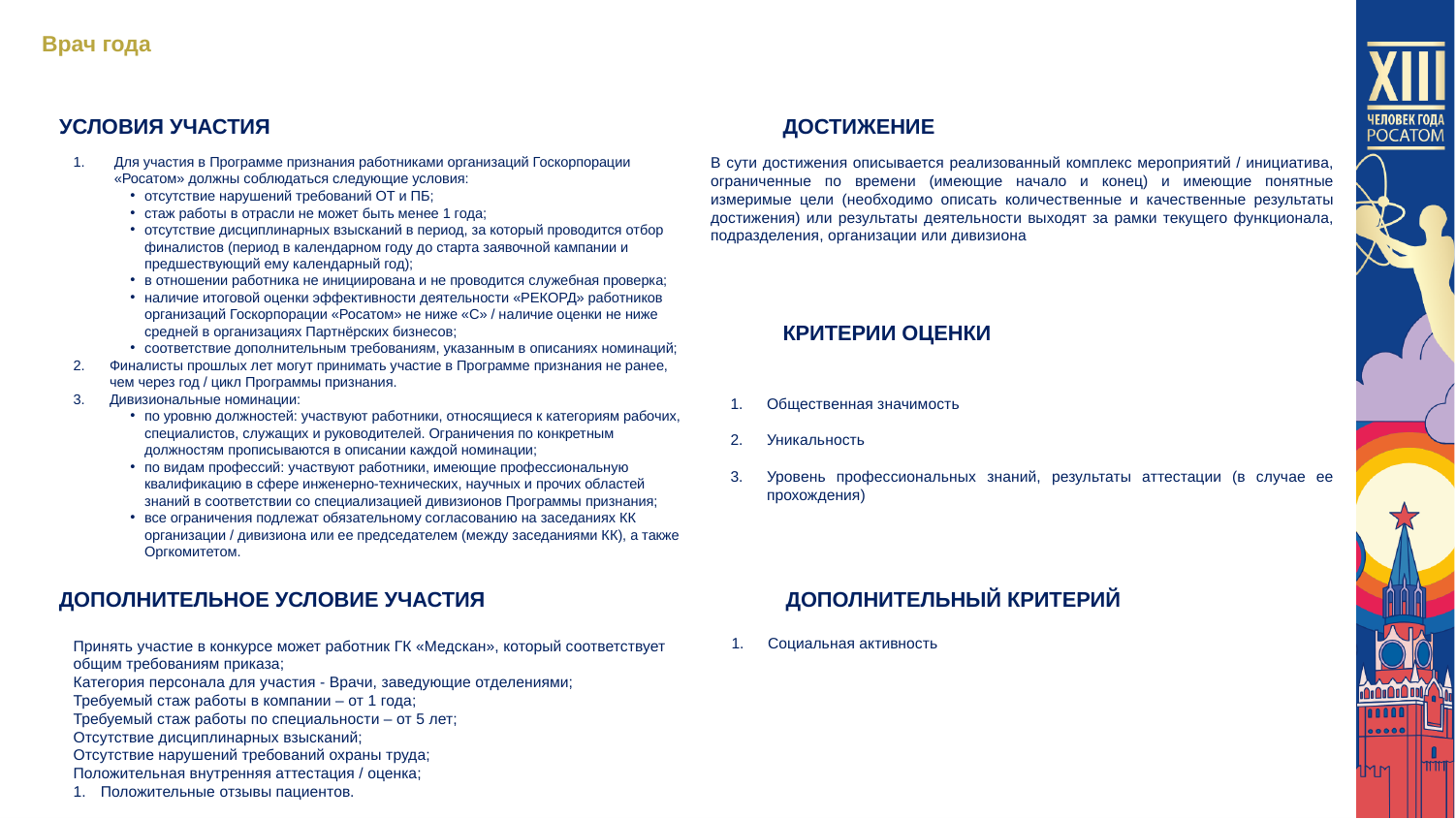

Врач года
ДОСТИЖЕНИЕ
УСЛОВИЯ УЧАСТИЯ
Для участия в Программе признания работниками организаций Госкорпорации «Росатом» должны соблюдаться следующие условия:
отсутствие нарушений требований ОТ и ПБ;
стаж работы в отрасли не может быть менее 1 года;
отсутствие дисциплинарных взысканий в период, за который проводится отбор финалистов (период в календарном году до старта заявочной кампании и предшествующий ему календарный год);
в отношении работника не инициирована и не проводится служебная проверка;
наличие итоговой оценки эффективности деятельности «РЕКОРД» работников организаций Госкорпорации «Росатом» не ниже «С» / наличие оценки не ниже средней в организациях Партнёрских бизнесов;
соответствие дополнительным требованиям, указанным в описаниях номинаций;
Финалисты прошлых лет могут принимать участие в Программе признания не ранее, чем через год / цикл Программы признания.
Дивизиональные номинации:
по уровню должностей: участвуют работники, относящиеся к категориям рабочих, специалистов, служащих и руководителей. Ограничения по конкретным должностям прописываются в описании каждой номинации;
по видам профессий: участвуют работники, имеющие профессиональную квалификацию в сфере инженерно-технических, научных и прочих областей знаний в соответствии со специализацией дивизионов Программы признания;
все ограничения подлежат обязательному согласованию на заседаниях КК организации / дивизиона или ее председателем (между заседаниями КК), а также Оргкомитетом.
В сути достижения описывается реализованный комплекс мероприятий / инициатива, ограниченные по времени (имеющие начало и конец) и имеющие понятные измеримые цели (необходимо описать количественные и качественные результаты достижения) или результаты деятельности выходят за рамки текущего функционала, подразделения, организации или дивизиона
КРИТЕРИИ ОЦЕНКИ
Общественная значимость

Уникальность

Уровень профессиональных знаний, результаты аттестации (в случае ее прохождения)
ДОПОЛНИТЕЛЬНОЕ УСЛОВИЕ УЧАСТИЯ
ДОПОЛНИТЕЛЬНЫЙ КРИТЕРИЙ
Социальная активность

Принять участие в конкурсе может работник ГК «Медскан», который соответствует общим требованиям приказа;
Категория персонала для участия - Врачи, заведующие отделениями;
Требуемый стаж работы в компании – от 1 года;
Требуемый стаж работы по специальности – от 5 лет;
Отсутствие дисциплинарных взысканий;
Отсутствие нарушений требований охраны труда;
Положительная внутренняя аттестация / оценка;
Положительные отзывы пациентов.